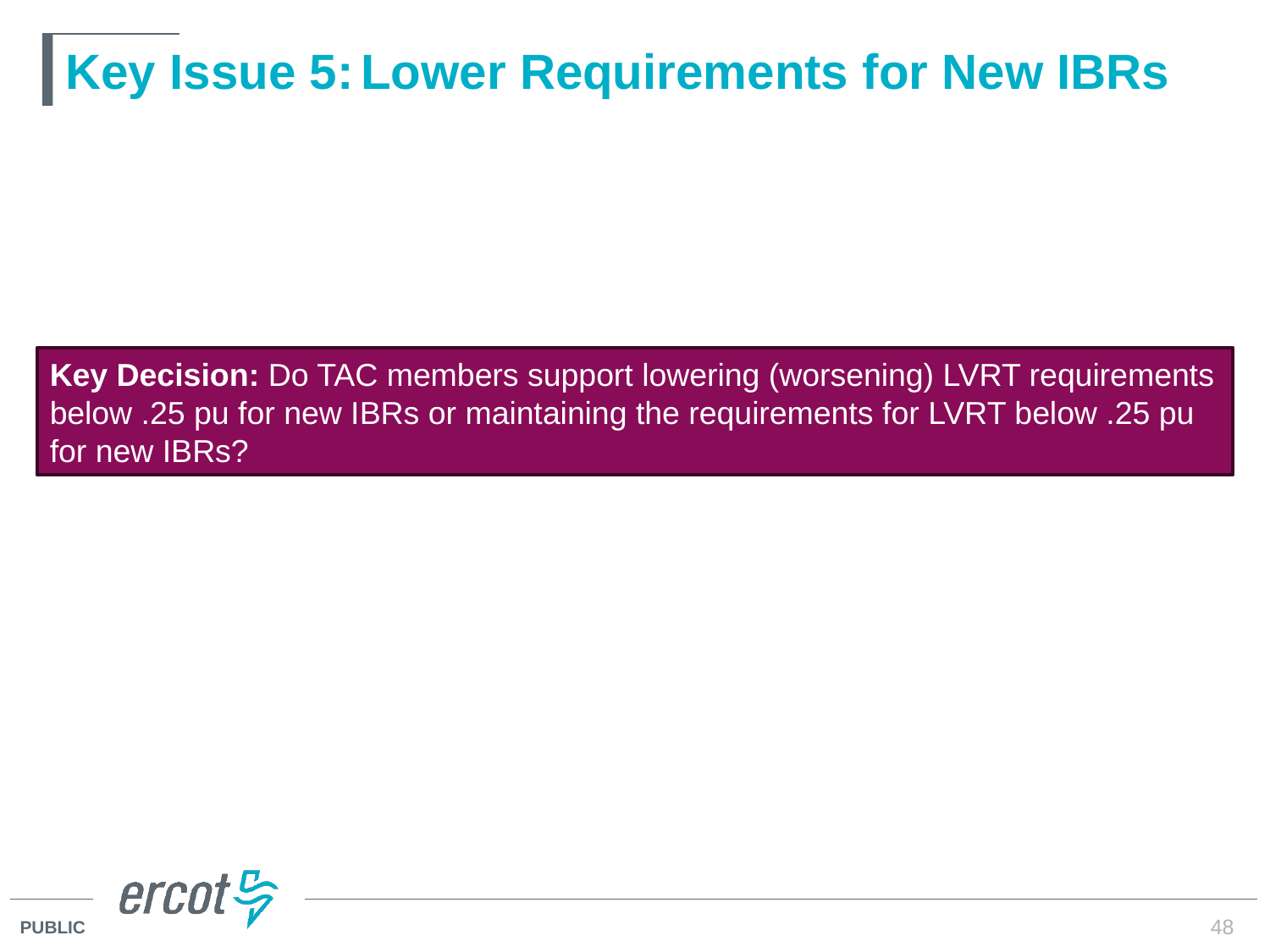

# Key Issue 5: Lower Requirements for New IBRs

Key Decision: Do TAC members support lowering (worsening) LVRT requirements below .25 pu for new IBRs or maintaining the requirements for LVRT below .25 pu for new IBRs?
48